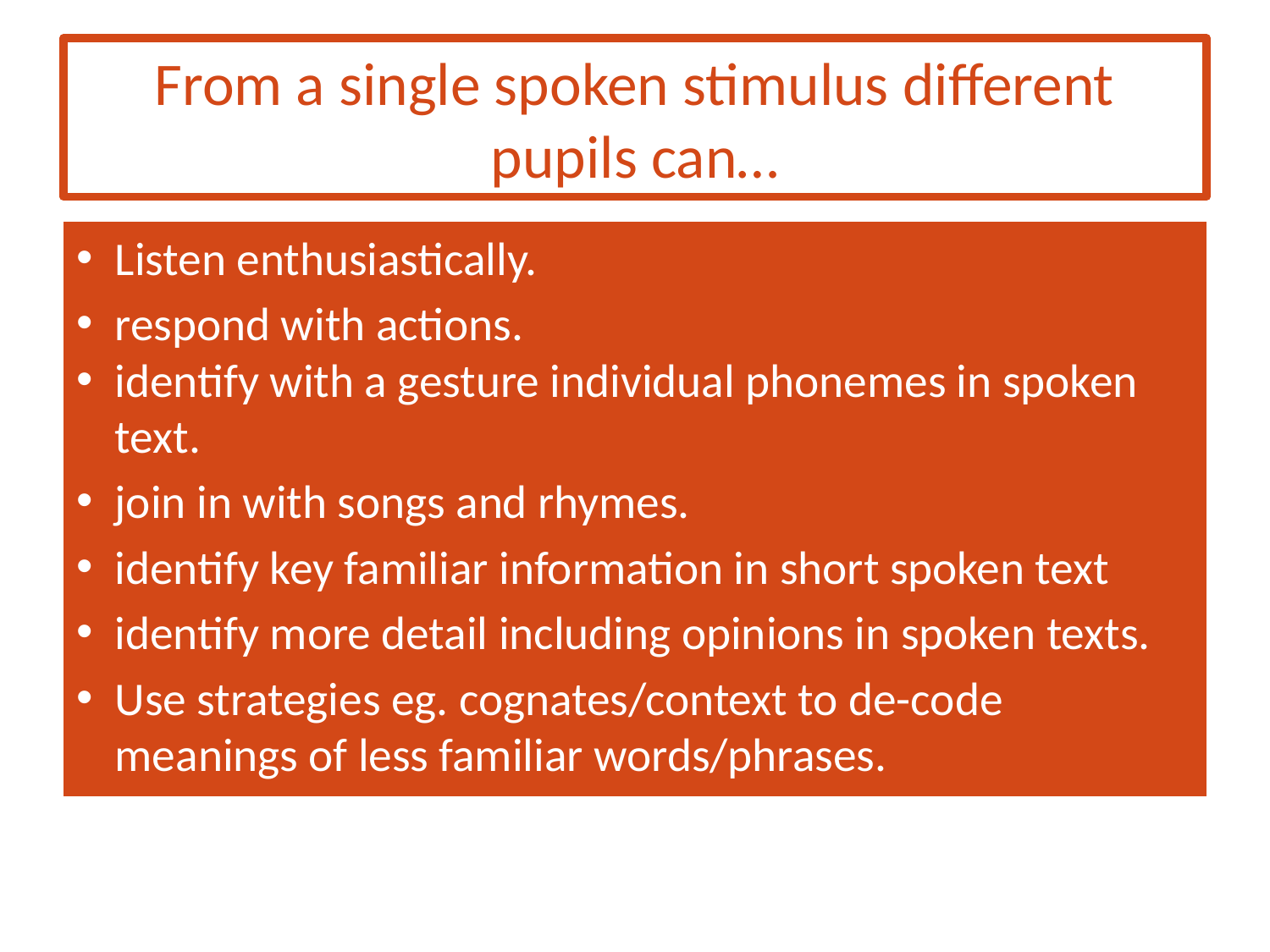

# From a single spoken stimulus different pupils can…
Listen enthusiastically.
respond with actions.
identify with a gesture individual phonemes in spoken text.
join in with songs and rhymes.
identify key familiar information in short spoken text
identify more detail including opinions in spoken texts.
Use strategies eg. cognates/context to de-code meanings of less familiar words/phrases.